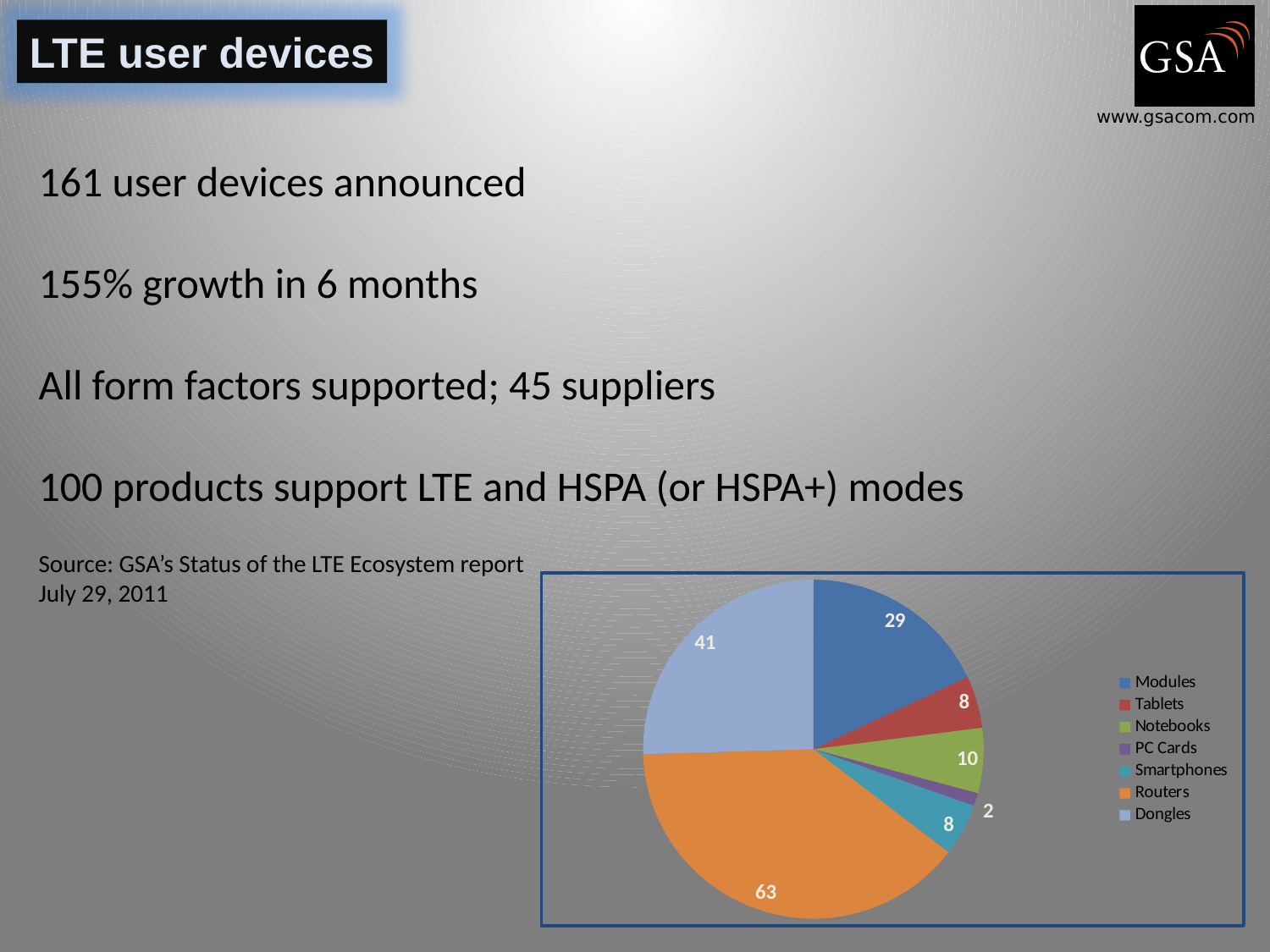

LTE user devices
161 user devices announced

155% growth in 6 months

All form factors supported; 45 suppliers

100 products support LTE and HSPA (or HSPA+) modes

Source: GSA’s Status of the LTE Ecosystem report
July 29, 2011

### Chart

| Category |  |
|---|---|
| Modules | 29.0 |
| Tablets | 8.0 |
| Notebooks | 10.0 |
| PC Cards | 2.0 |
| Smartphones | 8.0 |
| Routers | 63.0 |
| Dongles | 41.0 |